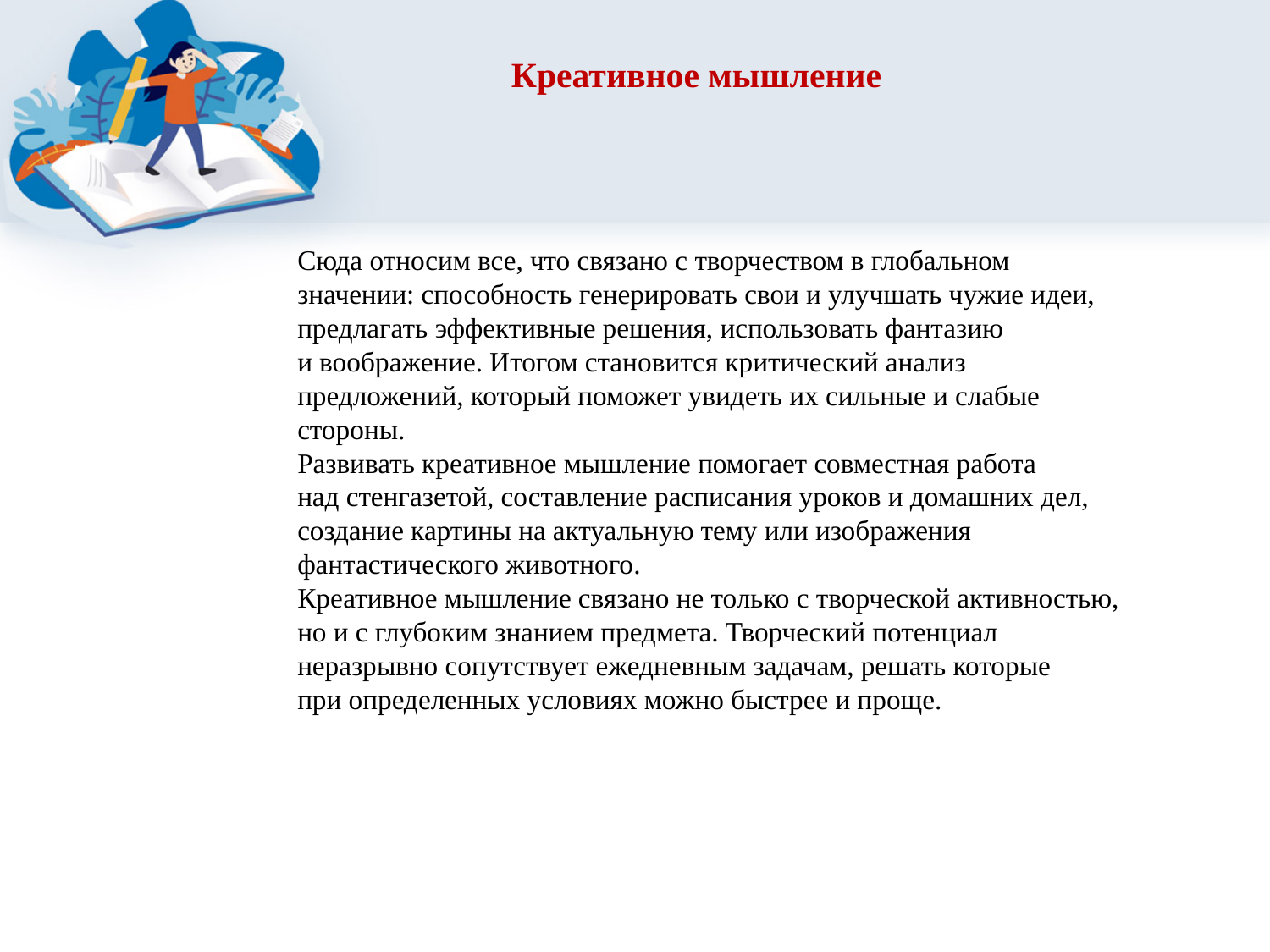

Креативное мышление
Сюда относим все, что связано с творчеством в глобальном значении: способность генерировать свои и улучшать чужие идеи, предлагать эффективные решения, использовать фантазию и воображение. Итогом становится критический анализ предложений, который поможет увидеть их сильные и слабые стороны.
Развивать креативное мышление помогает совместная работа над стенгазетой, составление расписания уроков и домашних дел, создание картины на актуальную тему или изображения фантастического животного.
Креативное мышление связано не только с творческой активностью, но и с глубоким знанием предмета. Творческий потенциал неразрывно сопутствует ежедневным задачам, решать которые при определенных условиях можно быстрее и проще.